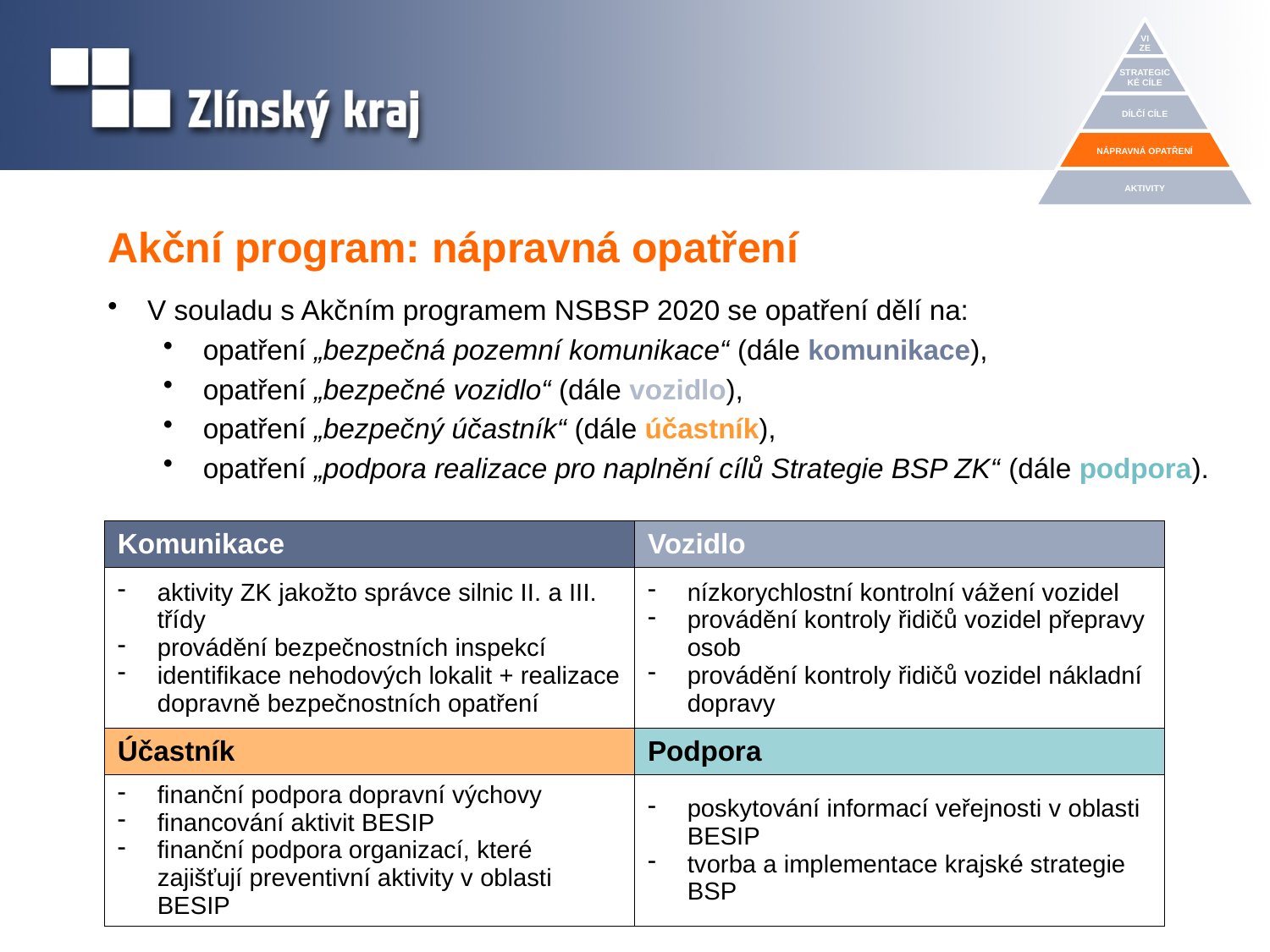

VIZE
STRATEGICKÉ CÍLE
DÍLČÍ CÍLE
NÁPRAVNÁ OPATŘENÍ
AKTIVITY
# Akční program: nápravná opatření
V souladu s Akčním programem NSBSP 2020 se opatření dělí na:
opatření „bezpečná pozemní komunikace“ (dále komunikace),
opatření „bezpečné vozidlo“ (dále vozidlo),
opatření „bezpečný účastník“ (dále účastník),
opatření „podpora realizace pro naplnění cílů Strategie BSP ZK“ (dále podpora).
| Komunikace | Vozidlo |
| --- | --- |
| aktivity ZK jakožto správce silnic II. a III. třídy provádění bezpečnostních inspekcí identifikace nehodových lokalit + realizace dopravně bezpečnostních opatření | nízkorychlostní kontrolní vážení vozidel provádění kontroly řidičů vozidel přepravy osob provádění kontroly řidičů vozidel nákladní dopravy |
| Účastník | Podpora |
| finanční podpora dopravní výchovy financování aktivit BESIP finanční podpora organizací, které zajišťují preventivní aktivity v oblasti BESIP | poskytování informací veřejnosti v oblasti BESIP tvorba a implementace krajské strategie BSP |